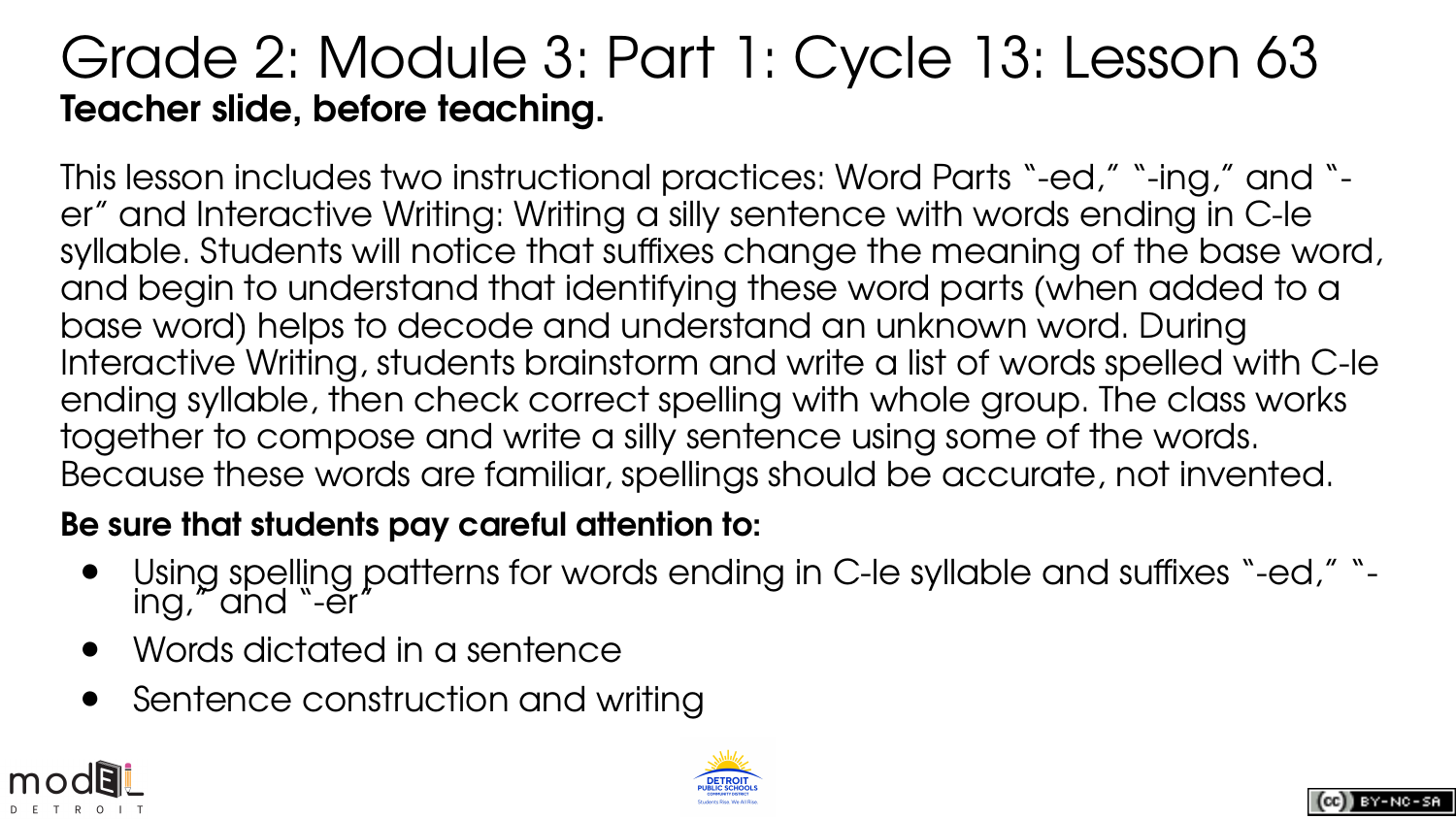

# Grade 2: Module 3: Part 1: Cycle 13: Lesson 63
Teacher slide, before teaching.
This lesson includes two instructional practices: Word Parts “-ed,” “-ing,” and “-er” and Interactive Writing: Writing a silly sentence with words ending in C-le syllable. Students will notice that suffixes change the meaning of the base word, and begin to understand that identifying these word parts (when added to a base word) helps to decode and understand an unknown word. During Interactive Writing, students brainstorm and write a list of words spelled with C-le ending syllable, then check correct spelling with whole group. The class works together to compose and write a silly sentence using some of the words. Because these words are familiar, spellings should be accurate, not invented.
Be sure that students pay careful attention to:
Using spelling patterns for words ending in C-le syllable and suffixes “-ed,” “-ing,” and “-er”
Words dictated in a sentence
Sentence construction and writing